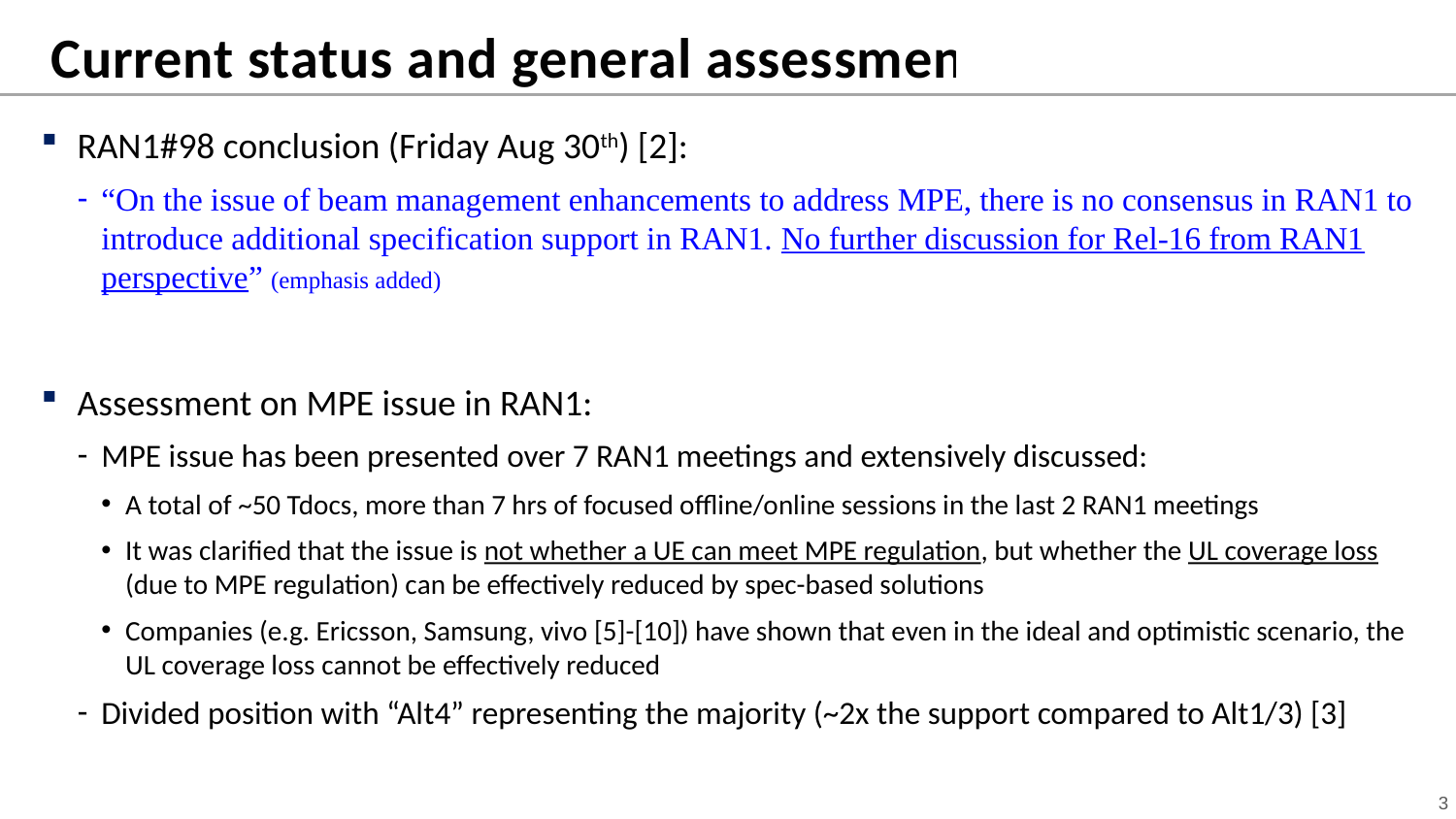

# Current status and general assessment
RAN1#98 conclusion (Friday Aug 30th) [2]:
“On the issue of beam management enhancements to address MPE, there is no consensus in RAN1 to introduce additional specification support in RAN1. No further discussion for Rel-16 from RAN1 perspective” (emphasis added)

Assessment on MPE issue in RAN1:
MPE issue has been presented over 7 RAN1 meetings and extensively discussed:
A total of ~50 Tdocs, more than 7 hrs of focused offline/online sessions in the last 2 RAN1 meetings
It was clarified that the issue is not whether a UE can meet MPE regulation, but whether the UL coverage loss (due to MPE regulation) can be effectively reduced by spec-based solutions
Companies (e.g. Ericsson, Samsung, vivo [5]-[10]) have shown that even in the ideal and optimistic scenario, the UL coverage loss cannot be effectively reduced
Divided position with “Alt4” representing the majority (~2x the support compared to Alt1/3) [3]